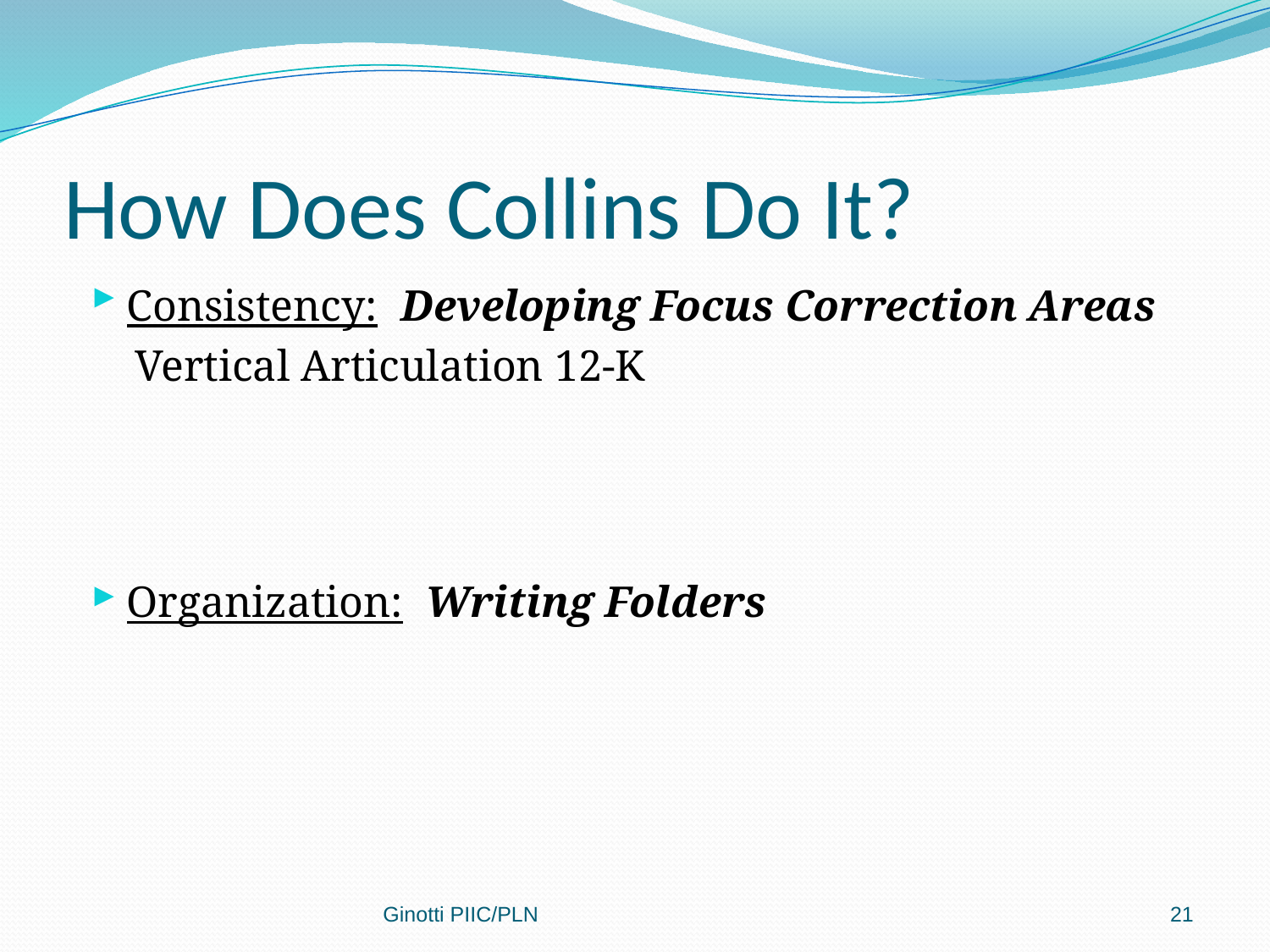

# How Does Collins Do It?
Consistency:  Developing Focus Correction Areas
    Vertical Articulation 12-K

Organization:  Writing Folders

Ginotti PIIC/PLN
21